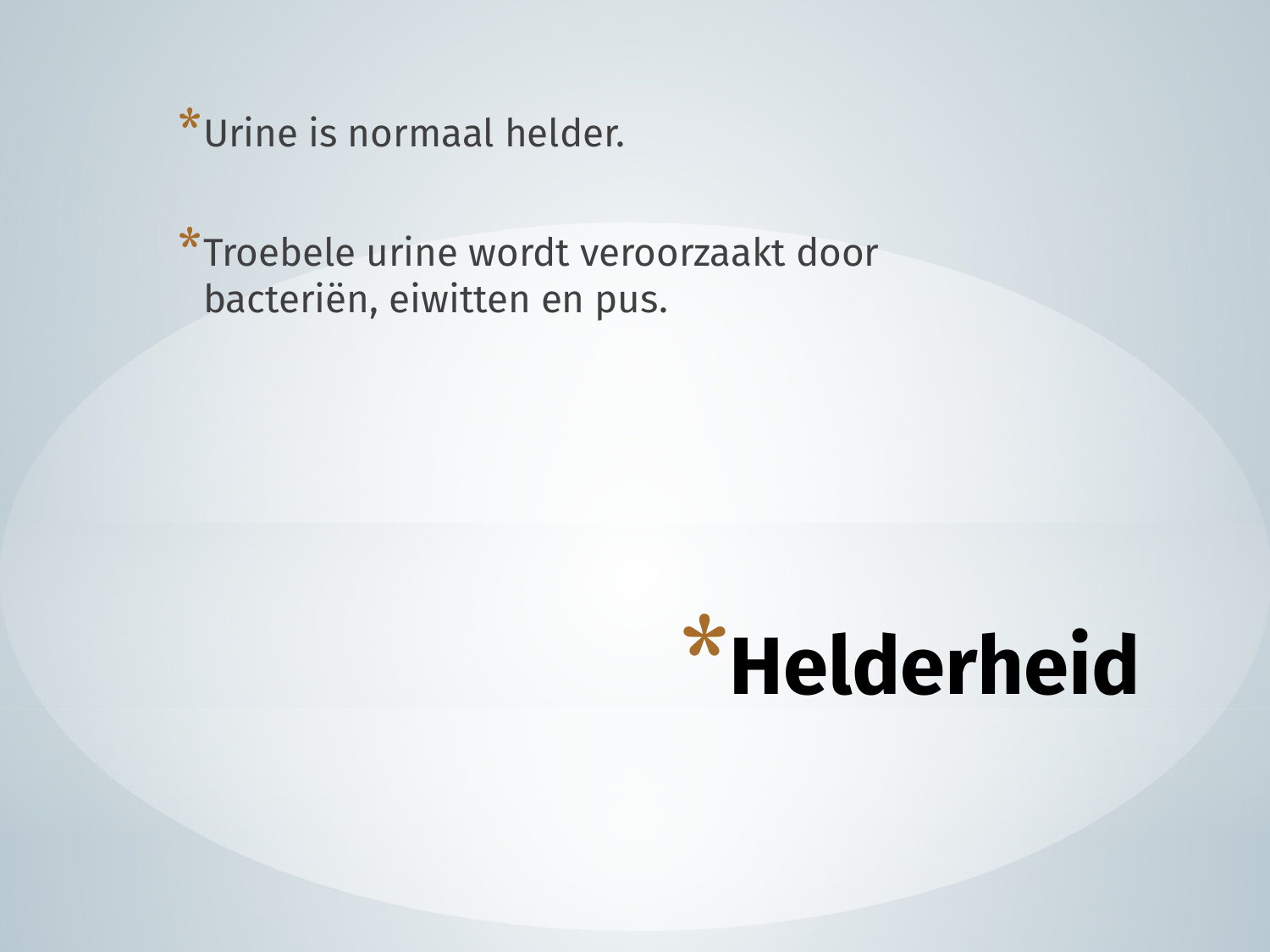

Urine is normaal helder.

Troebele urine wordt veroorzaakt door bacteriën, eiwitten en pus.

# Helderheid